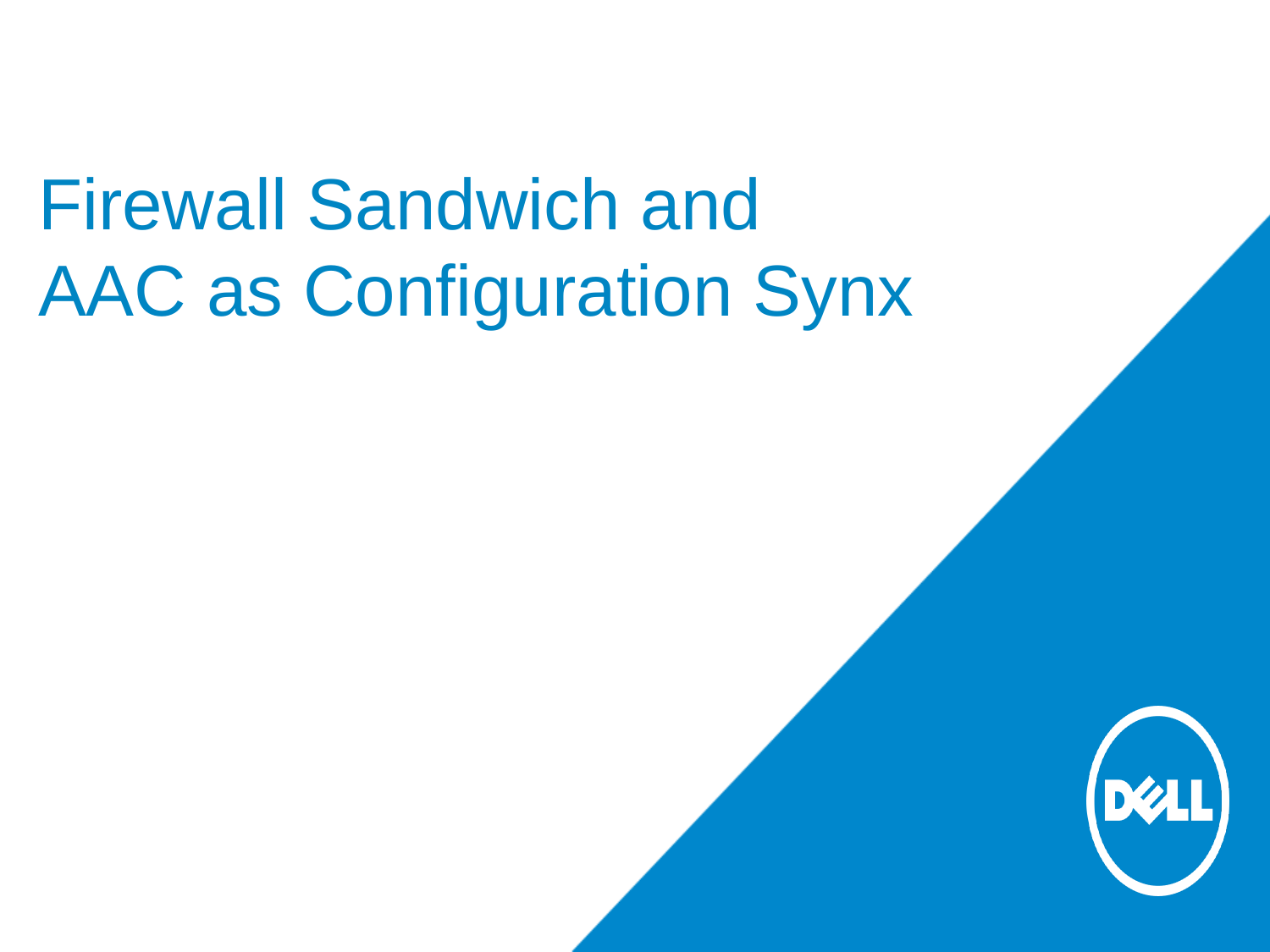

# Firewall Sandwich and AAC as Configuration Synx